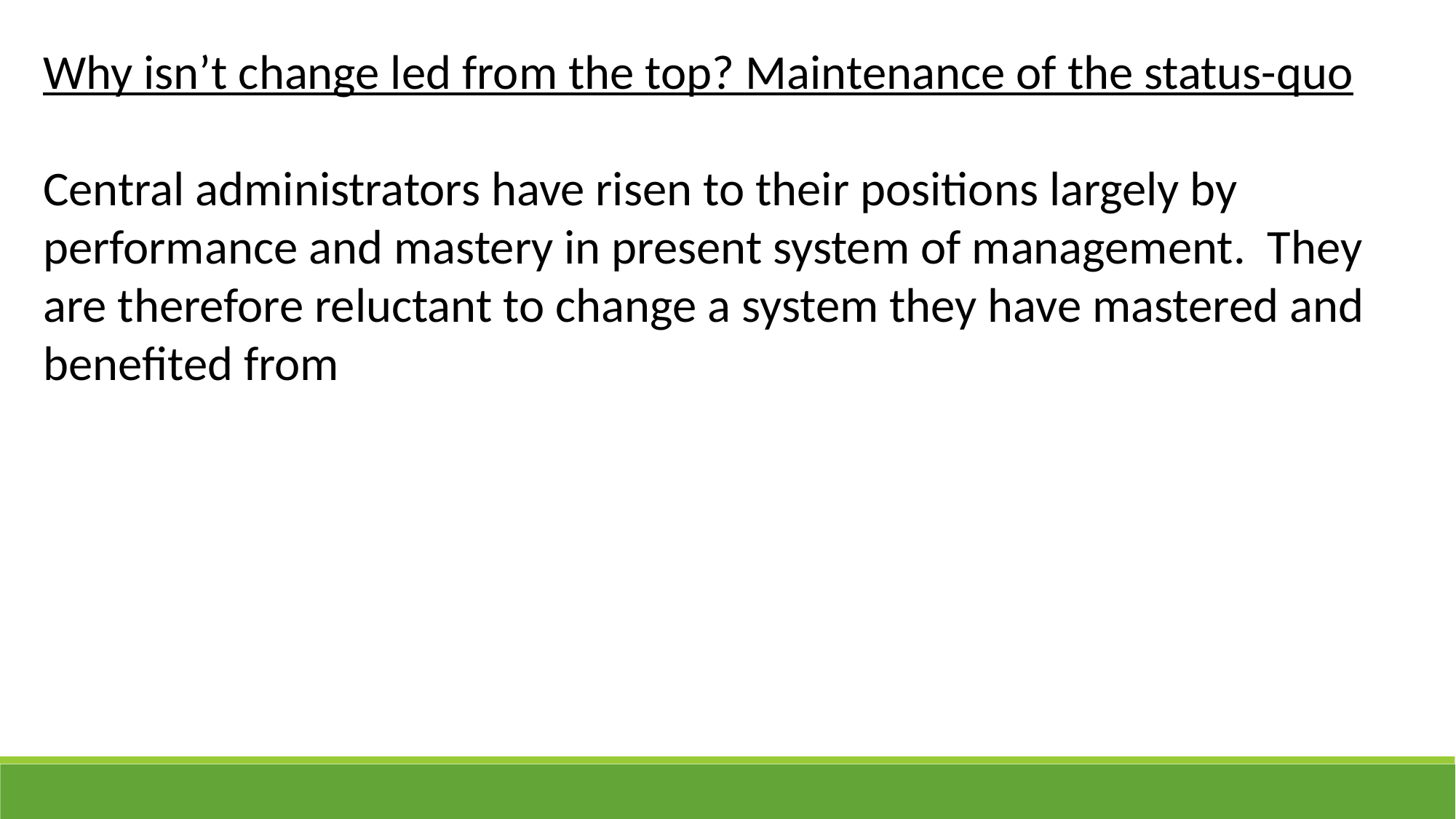

Why isn’t change led from the top? Maintenance of the status-quo

Central administrators have risen to their positions largely by performance and mastery in present system of management.  They are therefore reluctant to change a system they have mastered and benefited from